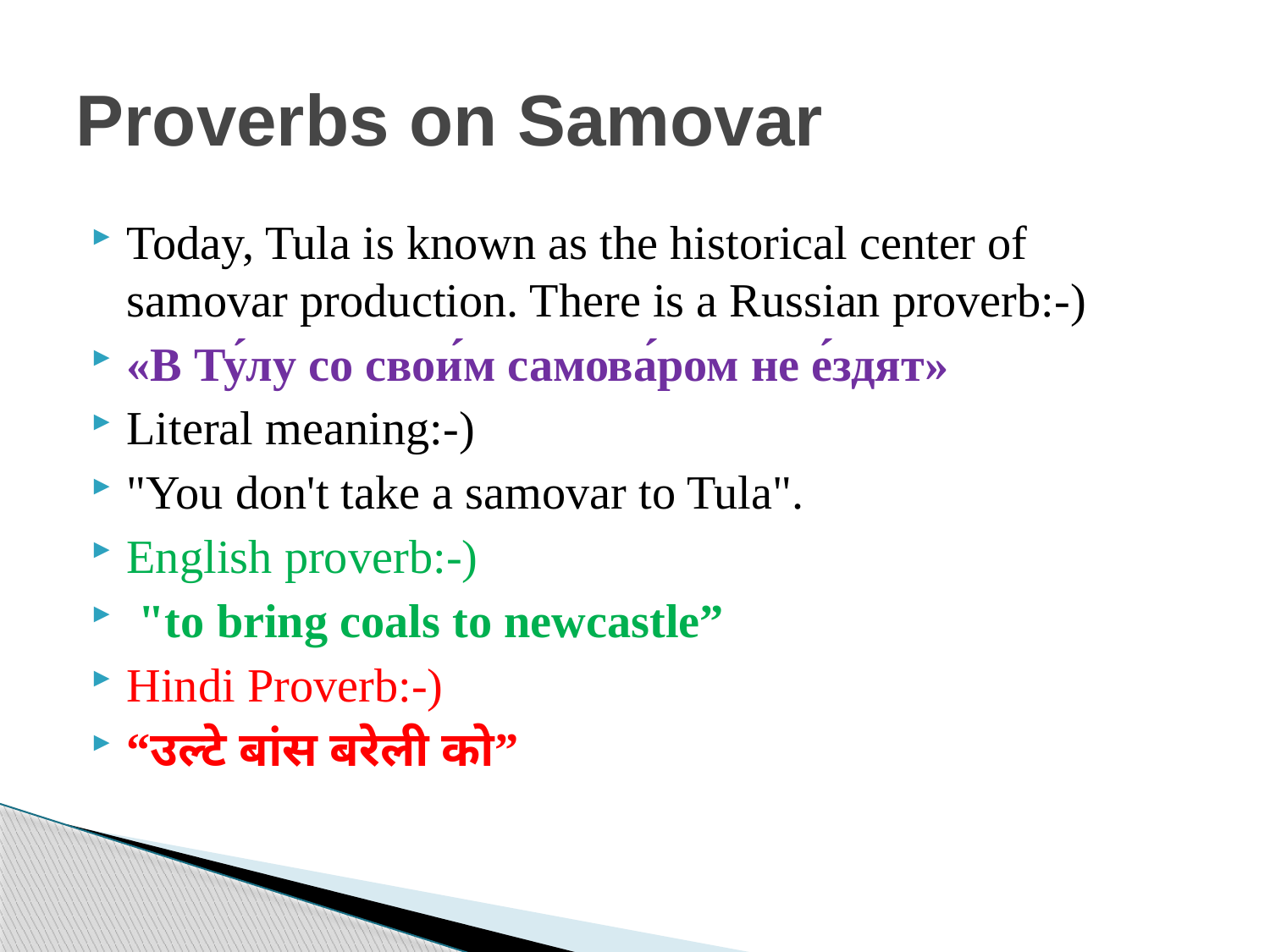

# Proverbs on Samovar
Today, Tula is known as the historical center of samovar production. There is a Russian proverb:-)
«В Ту́лу со свои́м самова́ром не е́здят»
Literal meaning:-)
"You don't take a samovar to Tula".
English proverb:-)
 "to bring coals to newcastle”
Hindi Proverb:-)
“उल्टे बांस बरेली को”